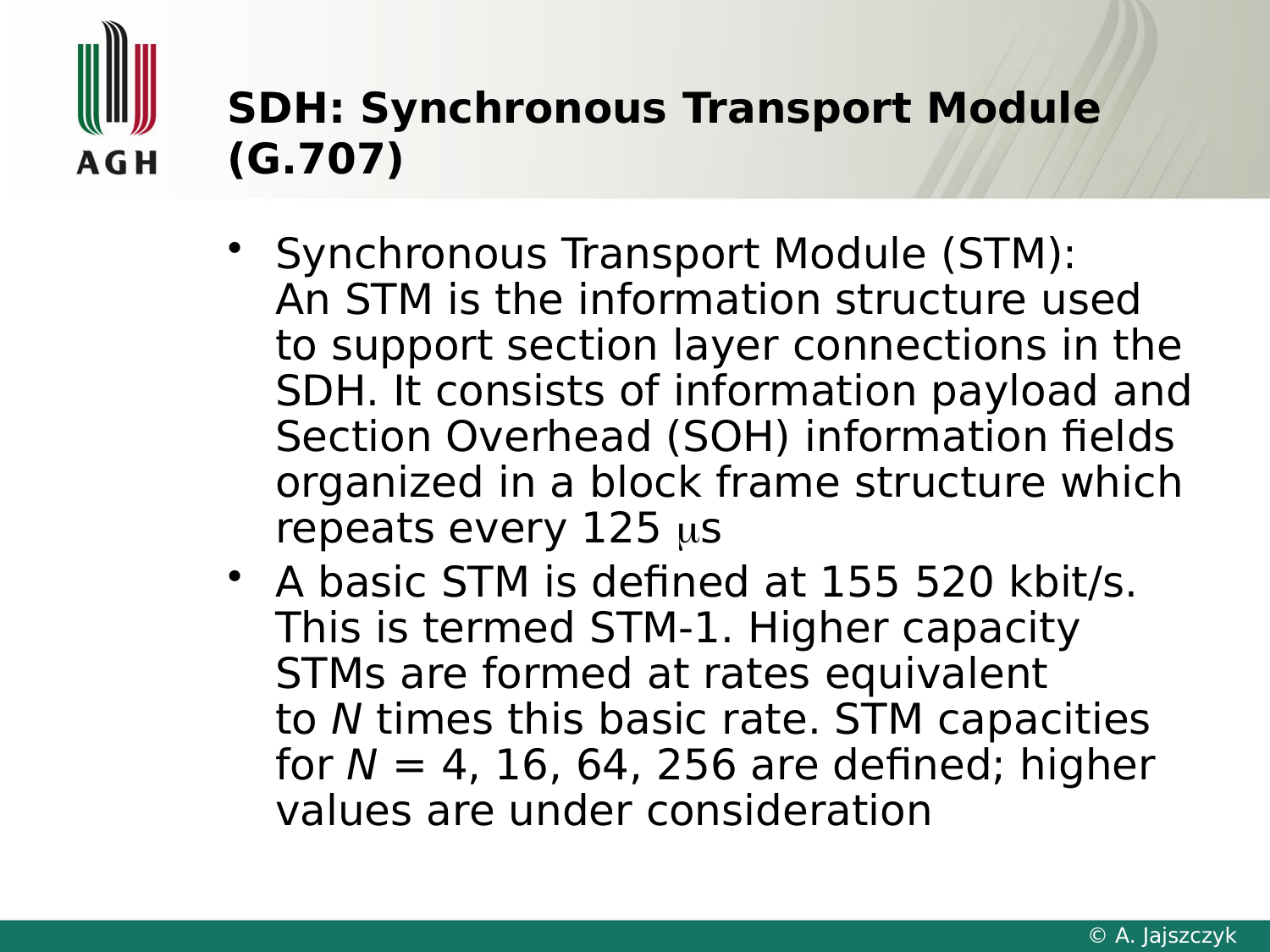

# SDH: Synchronous Transport Module (G.707)
Synchronous Transport Module (STM):
An STM is the information structure used to support section layer connections in the SDH. It consists of information payload and Section Overhead (SOH) information fields organized in a block frame structure which repeats every 125 μs
A basic STM is defined at 155 520 kbit/s. This is termed STM-1. Higher capacity STMs are formed at rates equivalent
to N times this basic rate. STM capacities for N = 4, 16, 64, 256 are defined; higher values are under consideration